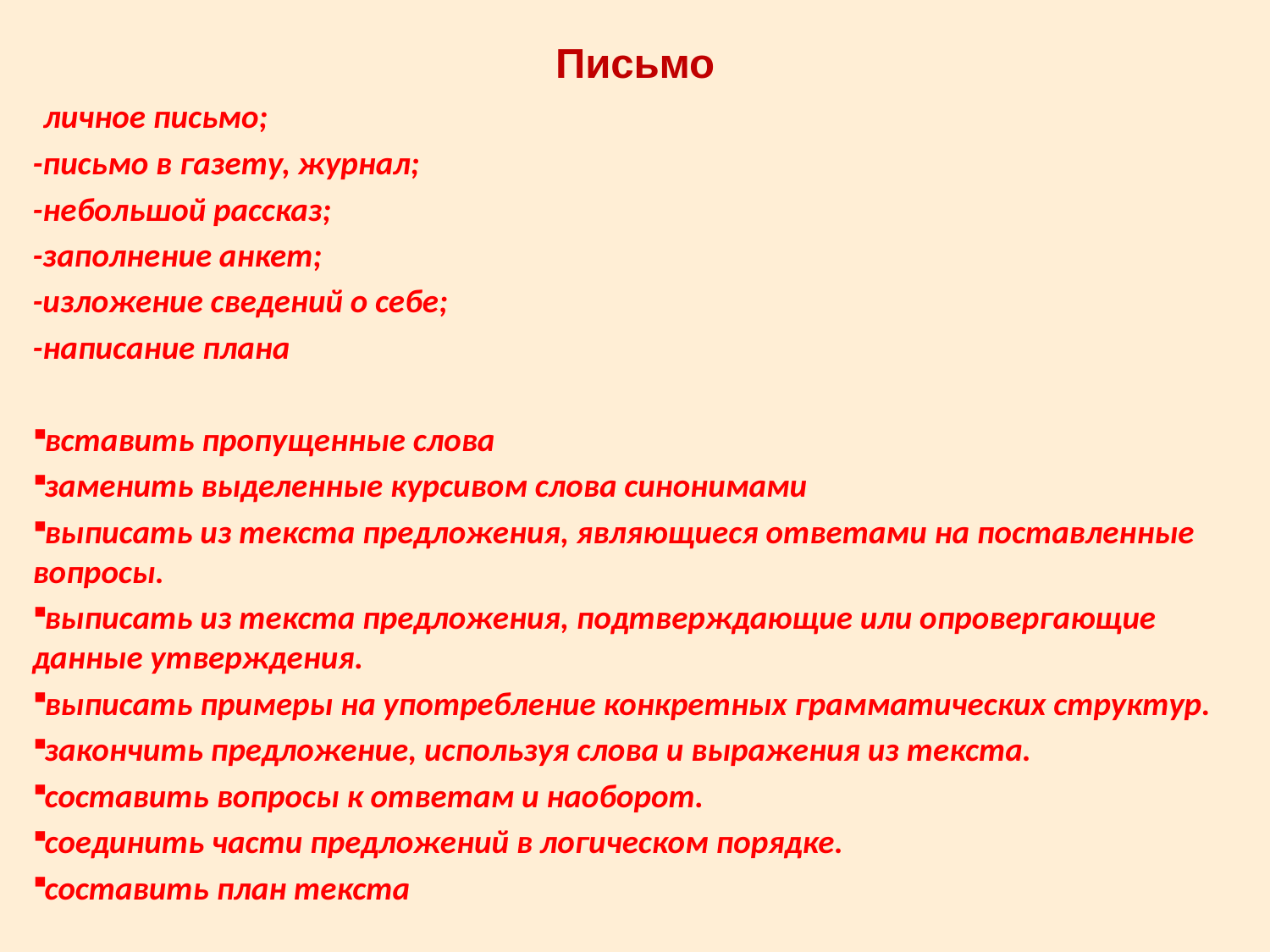

# Письмо
-личное письмо;
-письмо в газету, журнал;
-небольшой рассказ;
-заполнение анкет;
-изложение сведений о себе;
-написание плана

вставить пропущенные слова
заменить выделенные курсивом слова синонимами
выписать из текста предложения, являющиеся ответами на поставленные вопросы.
выписать из текста предложения, подтверждающие или опровергающие данные утверждения.
выписать примеры на употребление конкретных грамматических структур.
закончить предложение, используя слова и выражения из текста.
составить вопросы к ответам и наоборот.
соединить части предложений в логическом порядке.
составить план текста